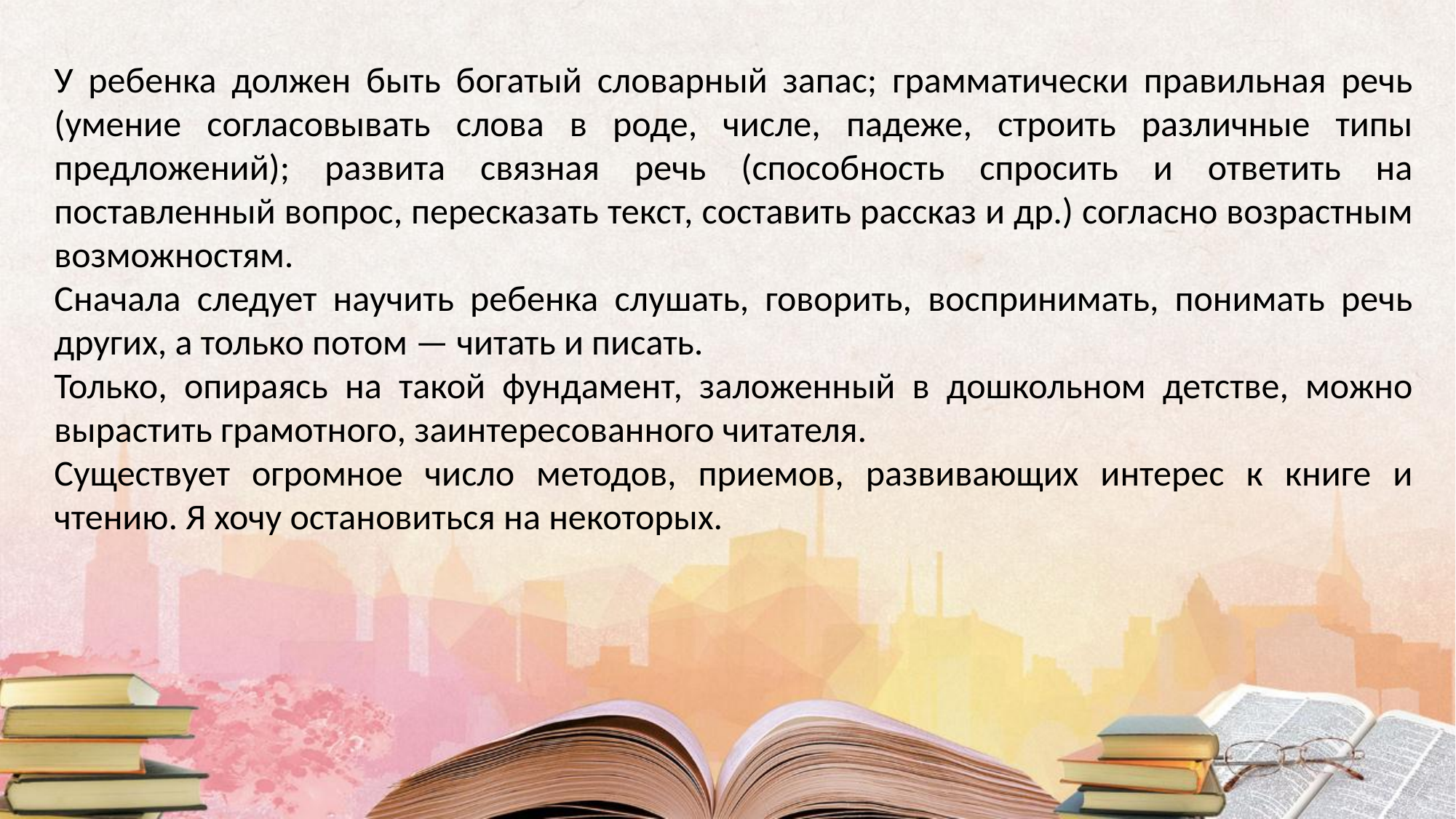

У ребенка должен быть богатый словарный запас; грамматически правильная речь (умение согласовывать слова в роде, числе, падеже, строить различные типы предложений); развита связная речь (способность спросить и ответить на поставленный вопрос, пересказать текст, составить рассказ и др.) согласно возрастным возможностям.
Сначала следует научить ребенка слушать, говорить, воспринимать, понимать речь других, а только потом — читать и писать.
Только, опираясь на такой фундамент, заложенный в дошкольном детстве, можно вырастить грамотного, заинтересованного читателя.
Существует огромное число методов, приемов, развивающих интерес к книге и чтению. Я хочу остановиться на некоторых.